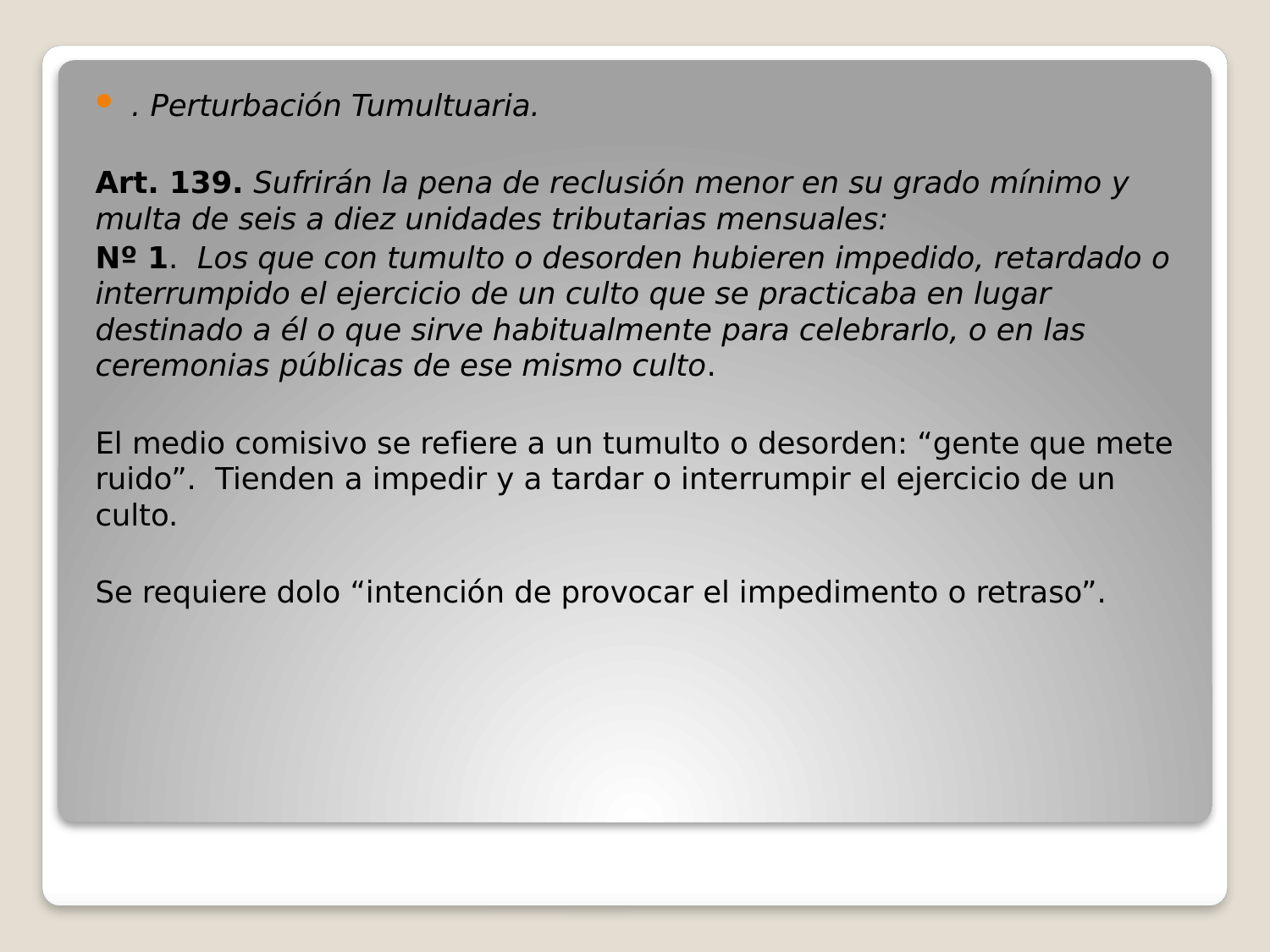

. Perturbación Tumultuaria.

Art. 139. Sufrirán la pena de reclusión menor en su grado mínimo y multa de seis a diez unidades tributarias mensuales:
Nº 1.  Los que con tumulto o desorden hubieren impedido, retardado o interrumpido el ejercicio de un culto que se practicaba en lugar destinado a él o que sirve habitualmente para celebrarlo, o en las ceremonias públicas de ese mismo culto.

El medio comisivo se refiere a un tumulto o desorden: “gente que mete ruido”.  Tienden a impedir y a tardar o interrumpir el ejercicio de un culto.

Se requiere dolo “intención de provocar el impedimento o retraso”.

#